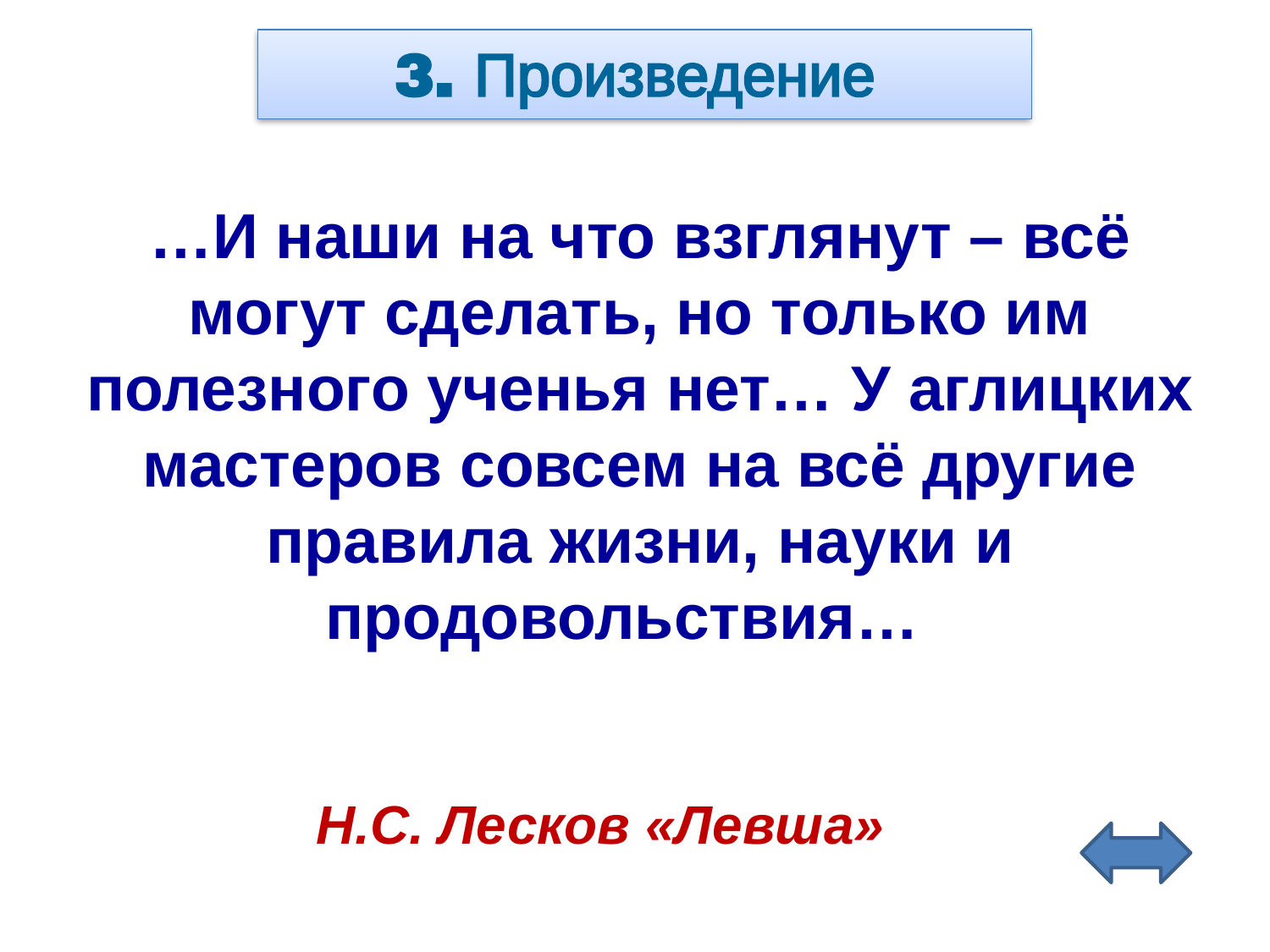

3. Произведение
…И наши на что взглянут – всё могут сделать, но только им полезного ученья нет… У аглицких мастеров совсем на всё другие правила жизни, науки и продовольствия…
Н.С. Лесков «Левша»